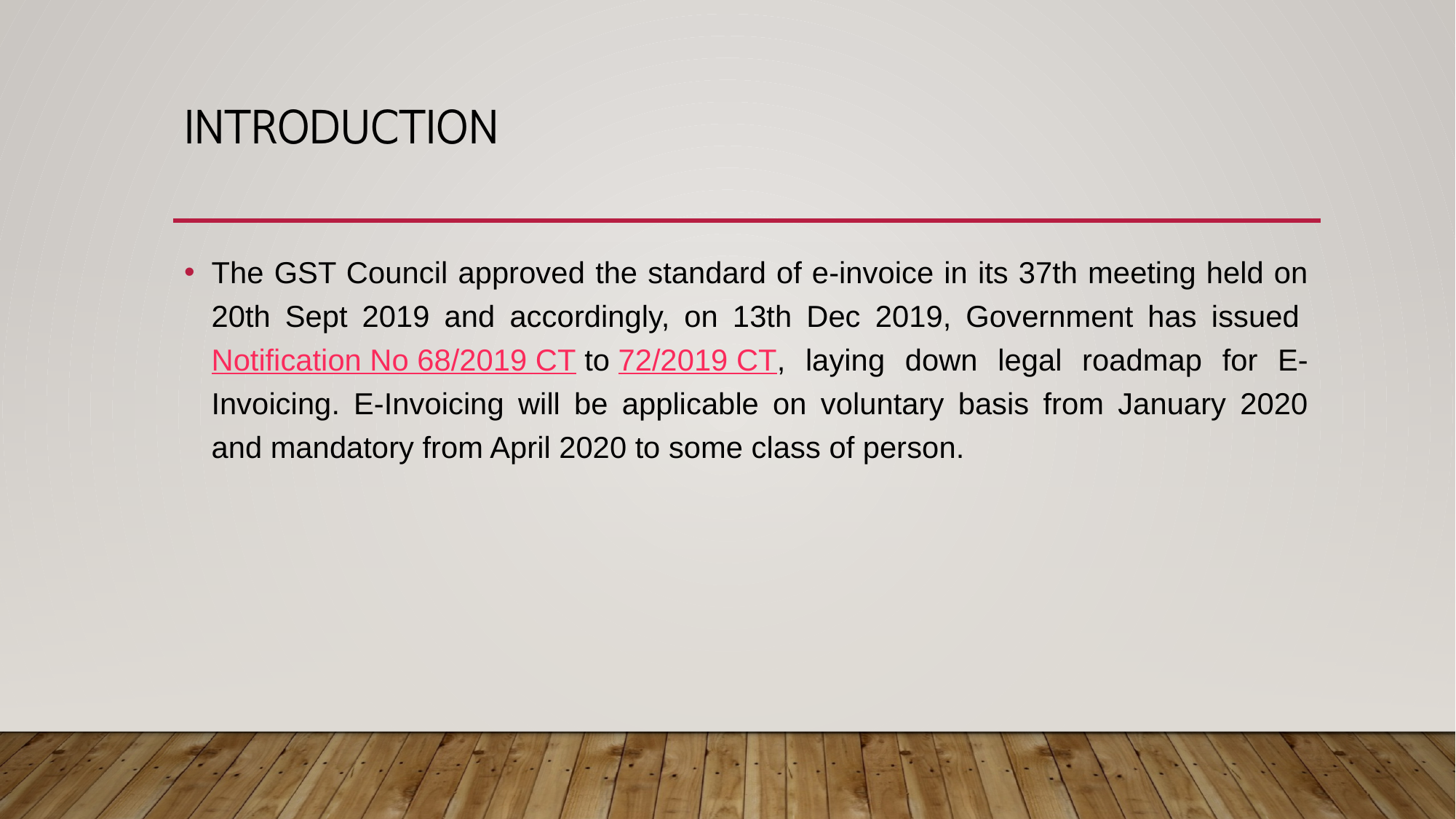

# Introduction
The GST Council approved the standard of e-invoice in its 37th meeting held on 20th Sept 2019 and accordingly, on 13th Dec 2019, Government has issued Notification No 68/2019 CT to 72/2019 CT, laying down legal roadmap for E-Invoicing. E-Invoicing will be applicable on voluntary basis from January 2020 and mandatory from April 2020 to some class of person.